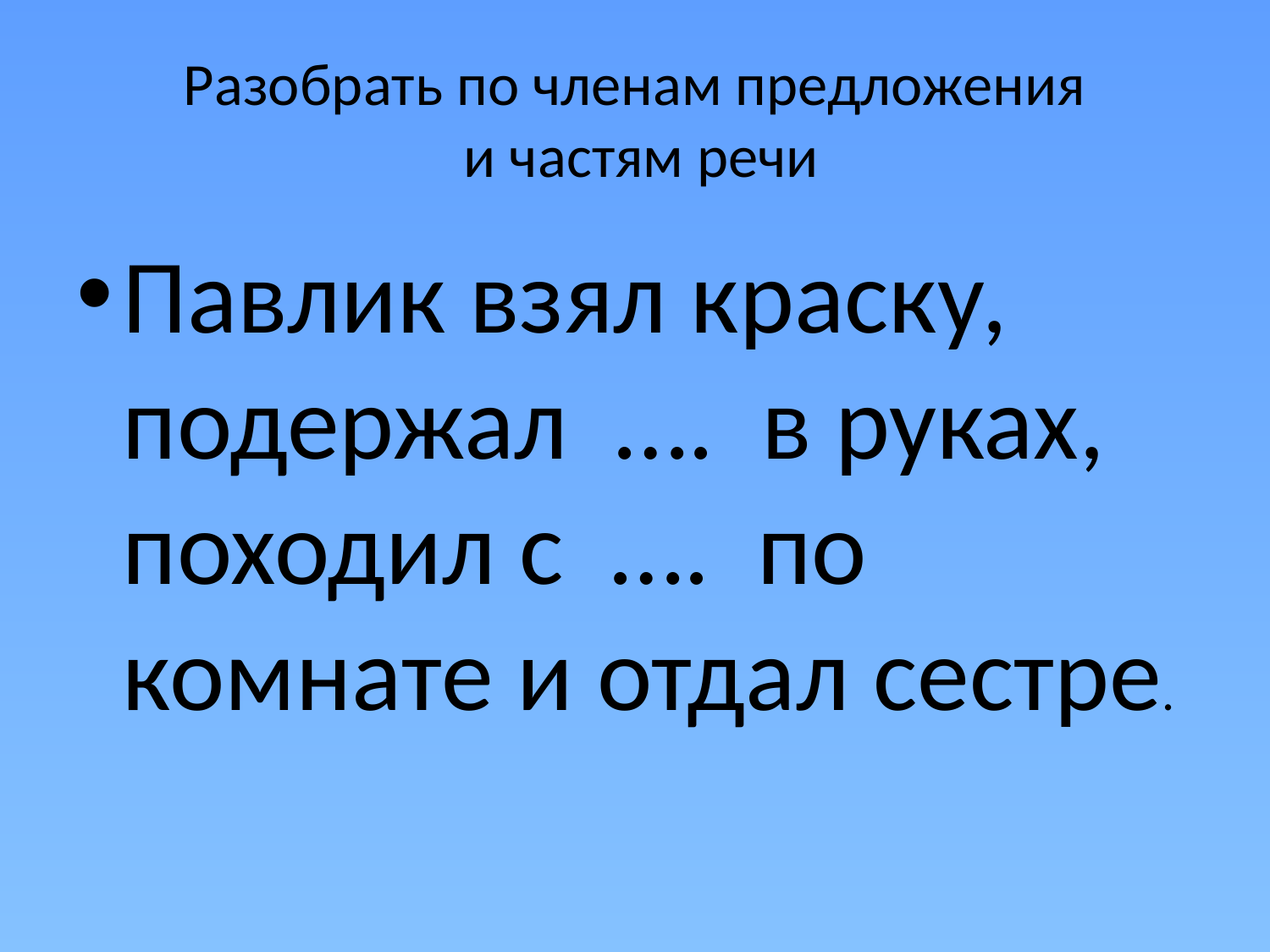

# Разобрать по членам предложения и частям речи
Павлик взял краску, подержал  ….  в руках, походил с  ….  по комнате и отдал сестре.